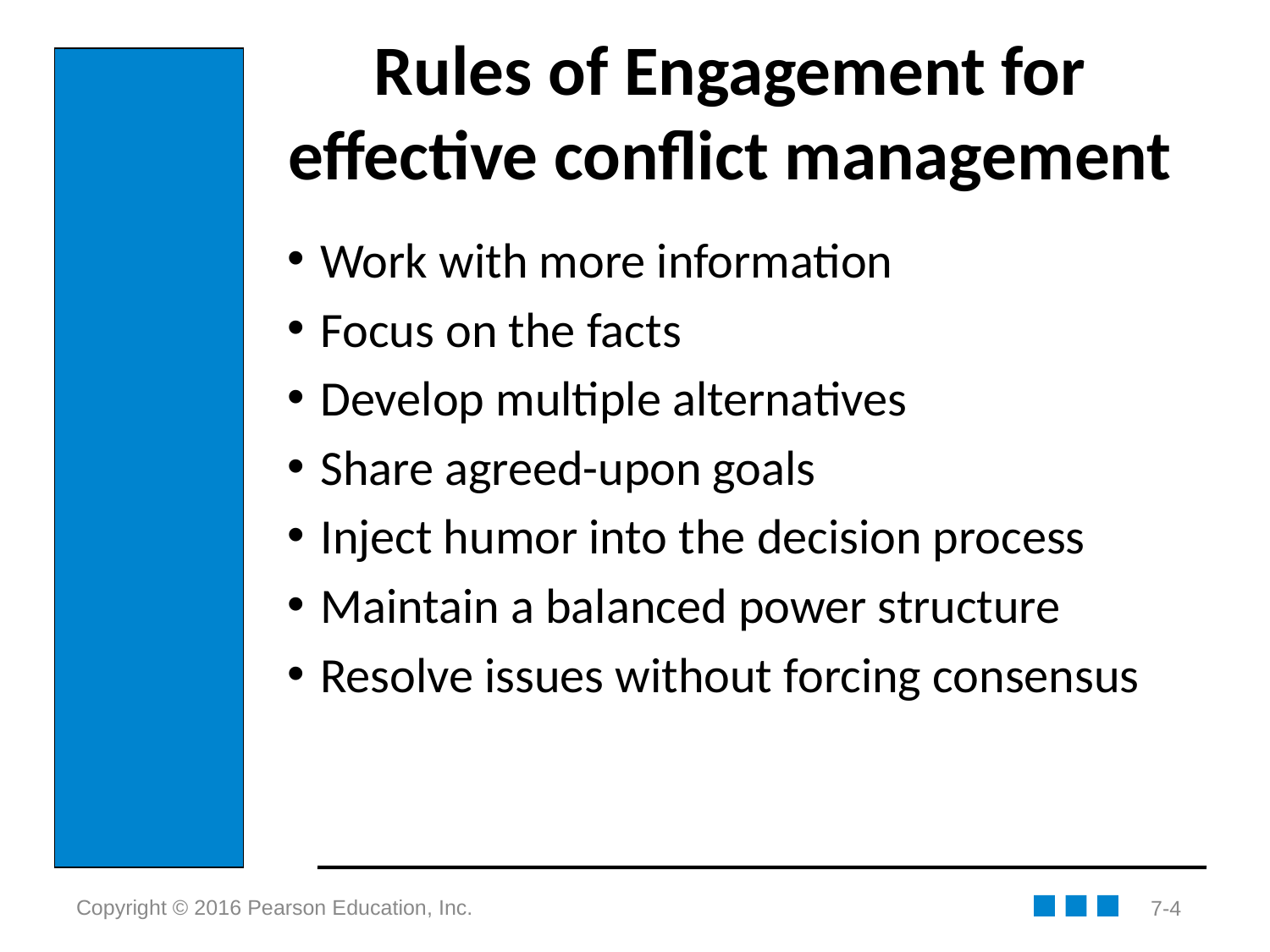

# Rules of Engagement for effective conflict management

Work with more information
Focus on the facts
Develop multiple alternatives
Share agreed-upon goals
Inject humor into the decision process
Maintain a balanced power structure
Resolve issues without forcing consensus

7-4
Copyright © 2016 Pearson Education, Inc.